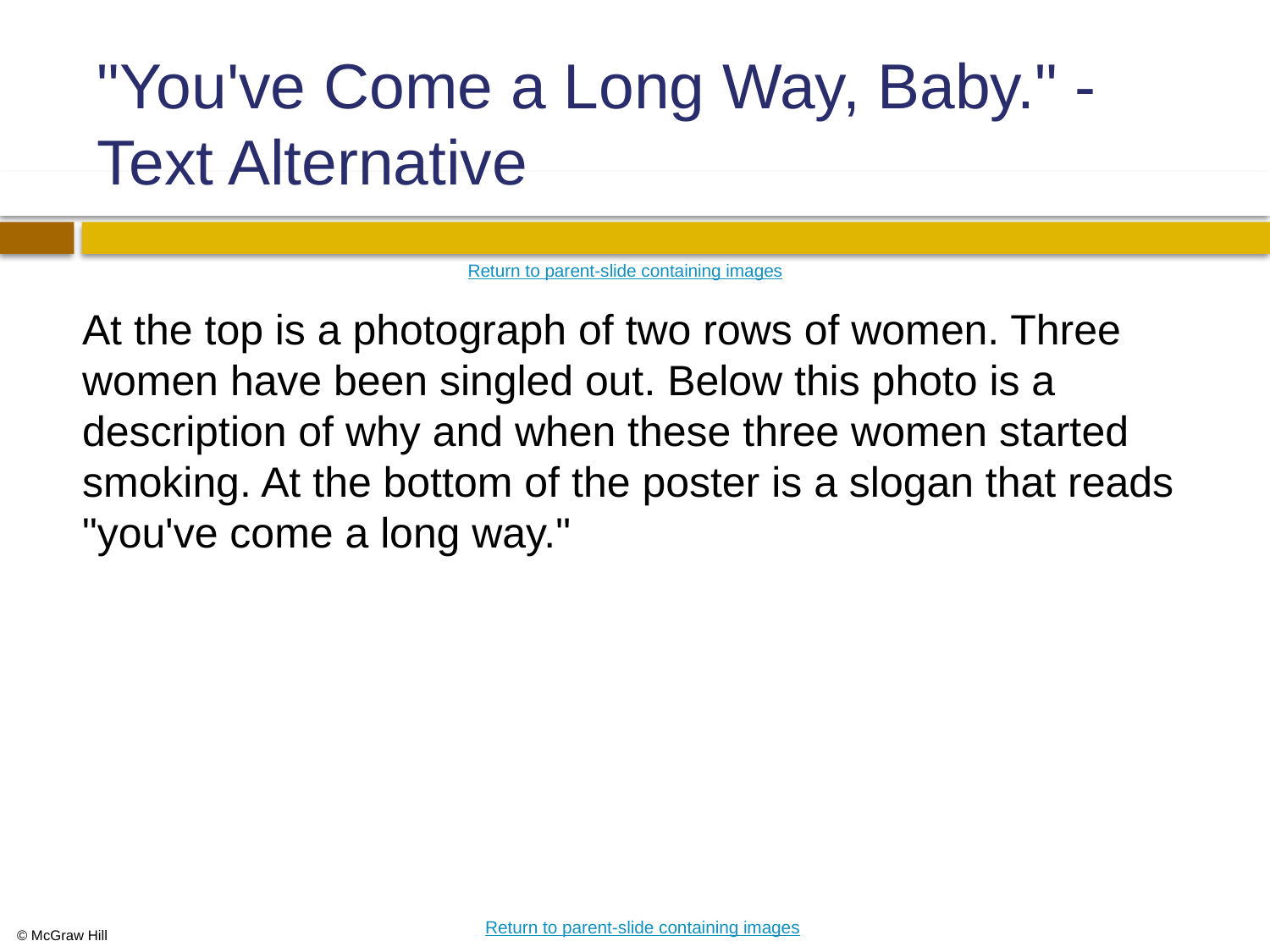

# "You've Come a Long Way, Baby." - Text Alternative
Return to parent-slide containing images
At the top is a photograph of two rows of women. Three women have been singled out. Below this photo is a description of why and when these three women started smoking. At the bottom of the poster is a slogan that reads "you've come a long way."
Return to parent-slide containing images